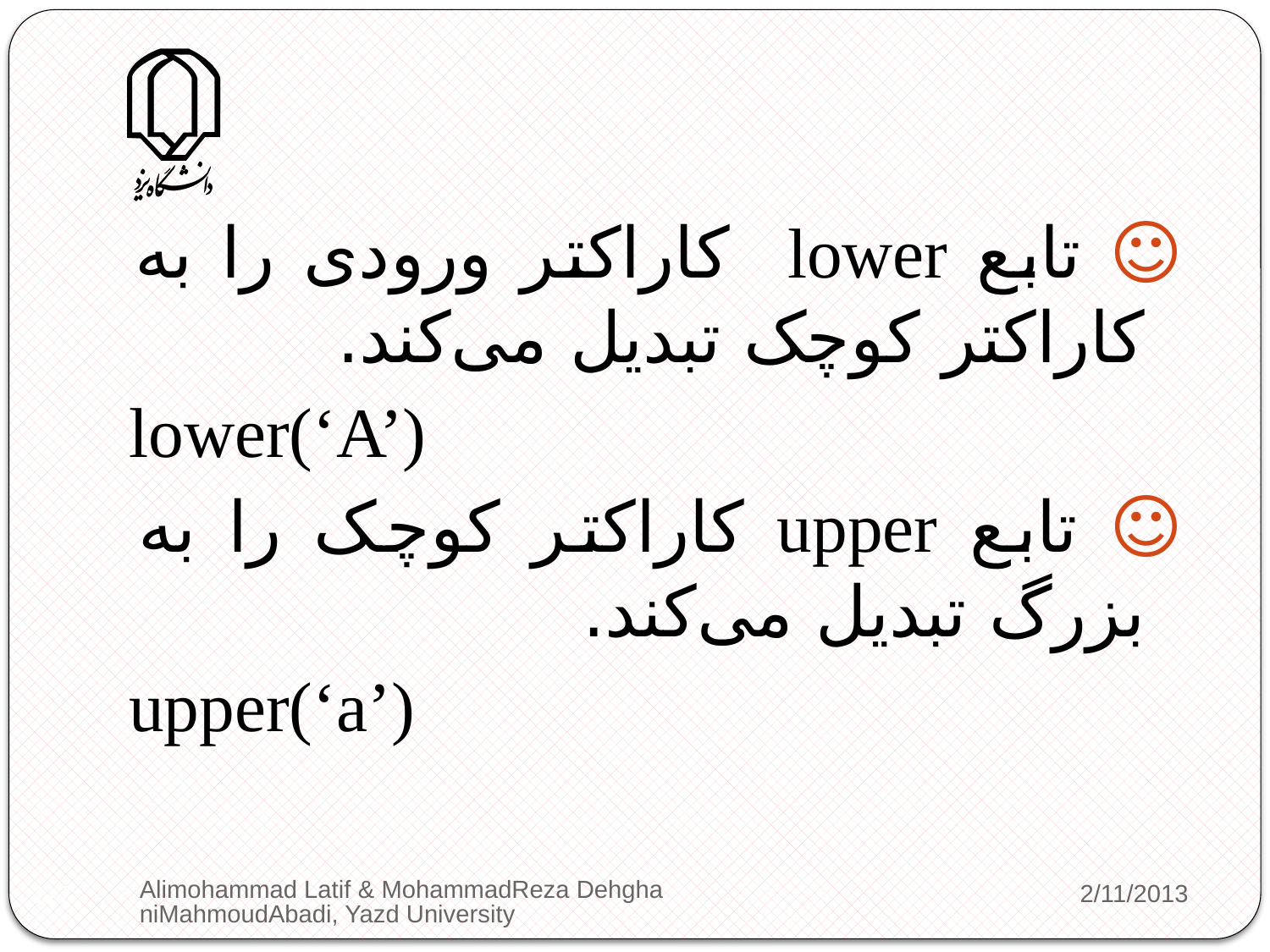

☺ تابع lower  کاراکتر ورودی را به کاراکتر کوچک تبدیل می‌کند.
lower(‘A’)
☺ تابع upper کاراکتر کوچک را به بزرگ تبدیل می‌کند.
upper(‘a’)
Alimohammad Latif & MohammadReza DehghaniMahmoudAbadi, Yazd University
2/11/2013
117